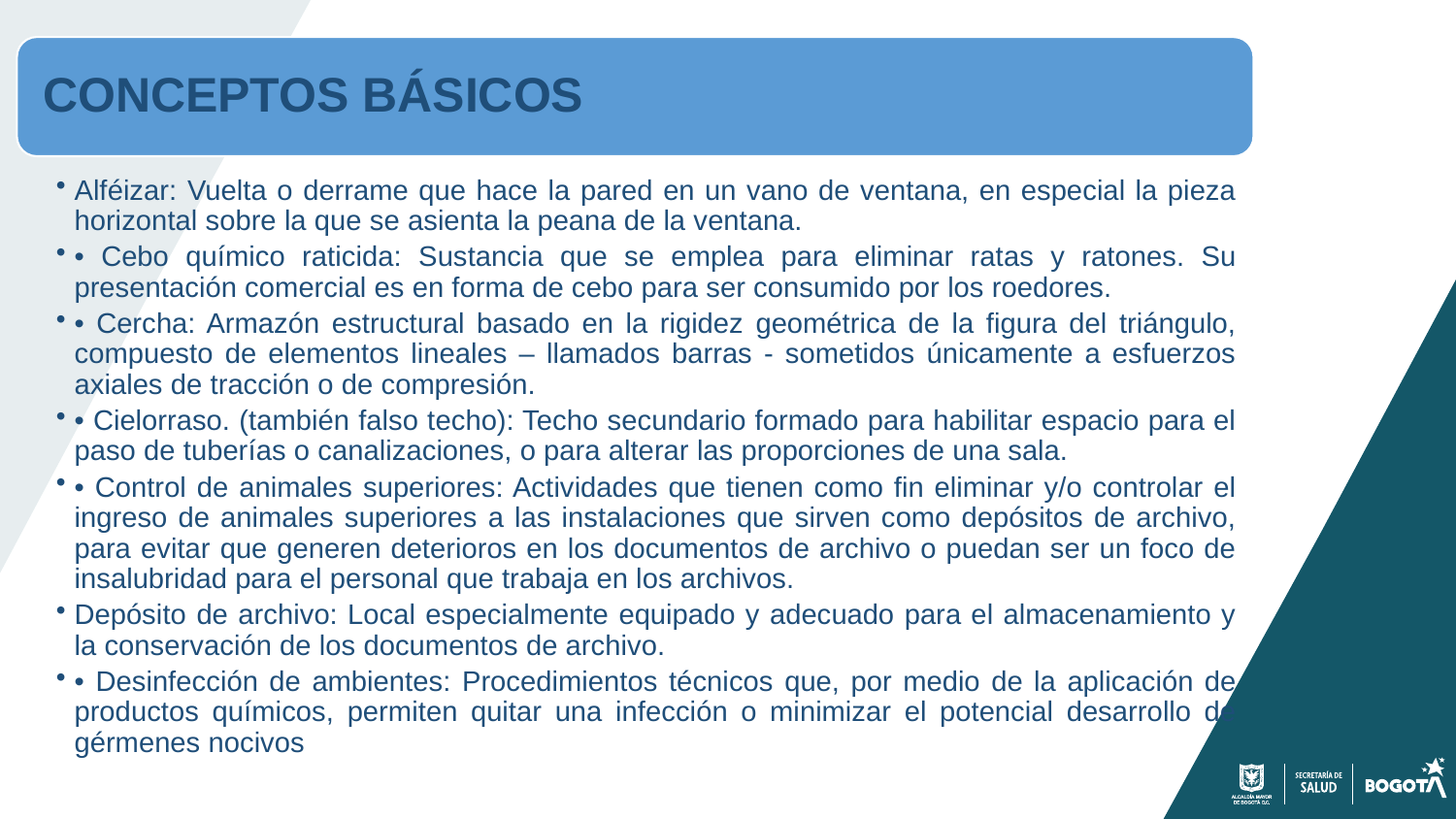

CONCEPTOS BÁSICOS
Alféizar: Vuelta o derrame que hace la pared en un vano de ventana, en especial la pieza horizontal sobre la que se asienta la peana de la ventana.
• Cebo químico raticida: Sustancia que se emplea para eliminar ratas y ratones. Su presentación comercial es en forma de cebo para ser consumido por los roedores.
• Cercha: Armazón estructural basado en la rigidez geométrica de la figura del triángulo, compuesto de elementos lineales – llamados barras - sometidos únicamente a esfuerzos axiales de tracción o de compresión.
• Cielorraso. (también falso techo): Techo secundario formado para habilitar espacio para el paso de tuberías o canalizaciones, o para alterar las proporciones de una sala.
• Control de animales superiores: Actividades que tienen como fin eliminar y/o controlar el ingreso de animales superiores a las instalaciones que sirven como depósitos de archivo, para evitar que generen deterioros en los documentos de archivo o puedan ser un foco de insalubridad para el personal que trabaja en los archivos.
Depósito de archivo: Local especialmente equipado y adecuado para el almacenamiento y la conservación de los documentos de archivo.
• Desinfección de ambientes: Procedimientos técnicos que, por medio de la aplicación de productos químicos, permiten quitar una infección o minimizar el potencial desarrollo de gérmenes nocivos